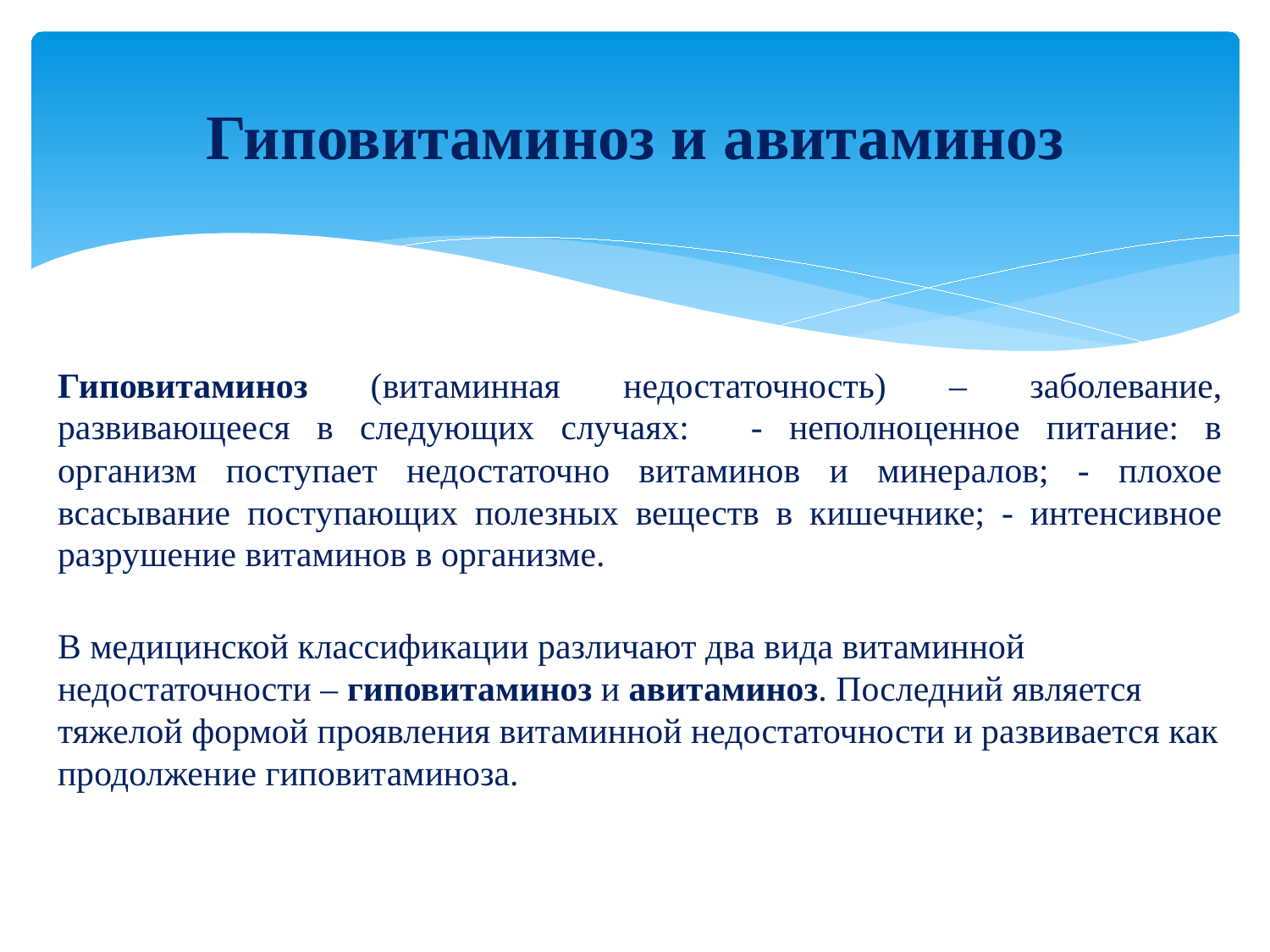

# Гиповитаминоз и авитаминоз
Гиповитаминоз (витаминная недостаточность) – заболевание, развивающееся в следующих случаях:   - неполноценное питание: в организм поступает недостаточно витаминов и минералов; - плохое всасывание поступающих полезных веществ в кишечнике; - интенсивное разрушение витаминов в организме.
В медицинской классификации различают два вида витаминной недостаточности – гиповитаминоз и авитаминоз. Последний является тяжелой формой проявления витаминной недостаточности и развивается как продолжение гиповитаминоза.